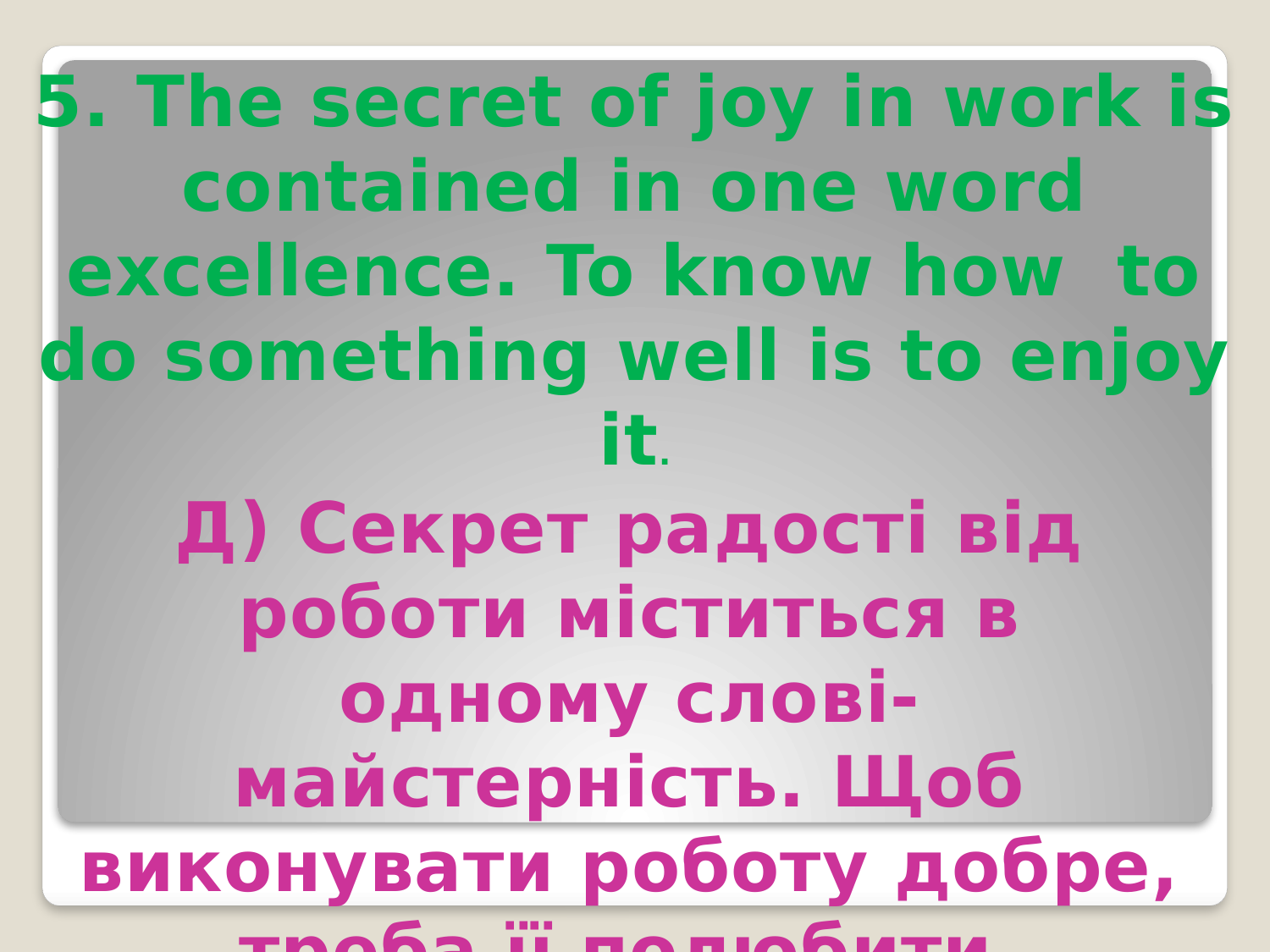

5. The secret of joy in work is contained in one word excellence. To know how  to do something well is to enjoy it.
Д) Секрет радості від роботи міститься в одному слові-майстерність. Щоб виконувати роботу добре, треба її полюбити.